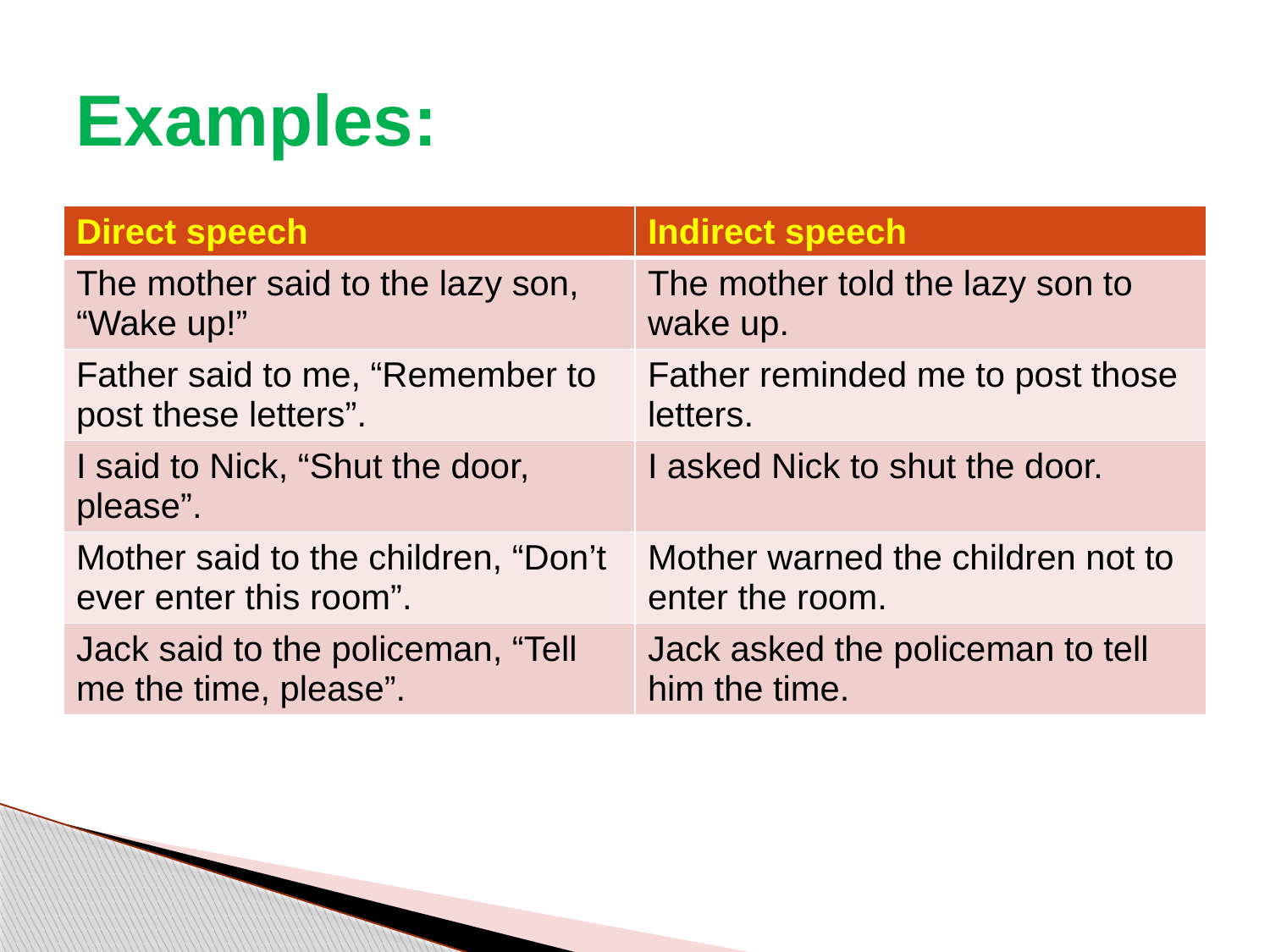

# Examples:
| Direct speech | Indirect speech |
| --- | --- |
| The mother said to the lazy son, “Wake up!” | The mother told the lazy son to wake up. |
| Father said to me, “Remember to post these letters”. | Father reminded me to post those letters. |
| I said to Nick, “Shut the door, please”. | I asked Nick to shut the door. |
| Mother said to the children, “Don’t ever enter this room”. | Mother warned the children not to enter the room. |
| Jack said to the policeman, “Tell me the time, please”. | Jack asked the policeman to tell him the time. |